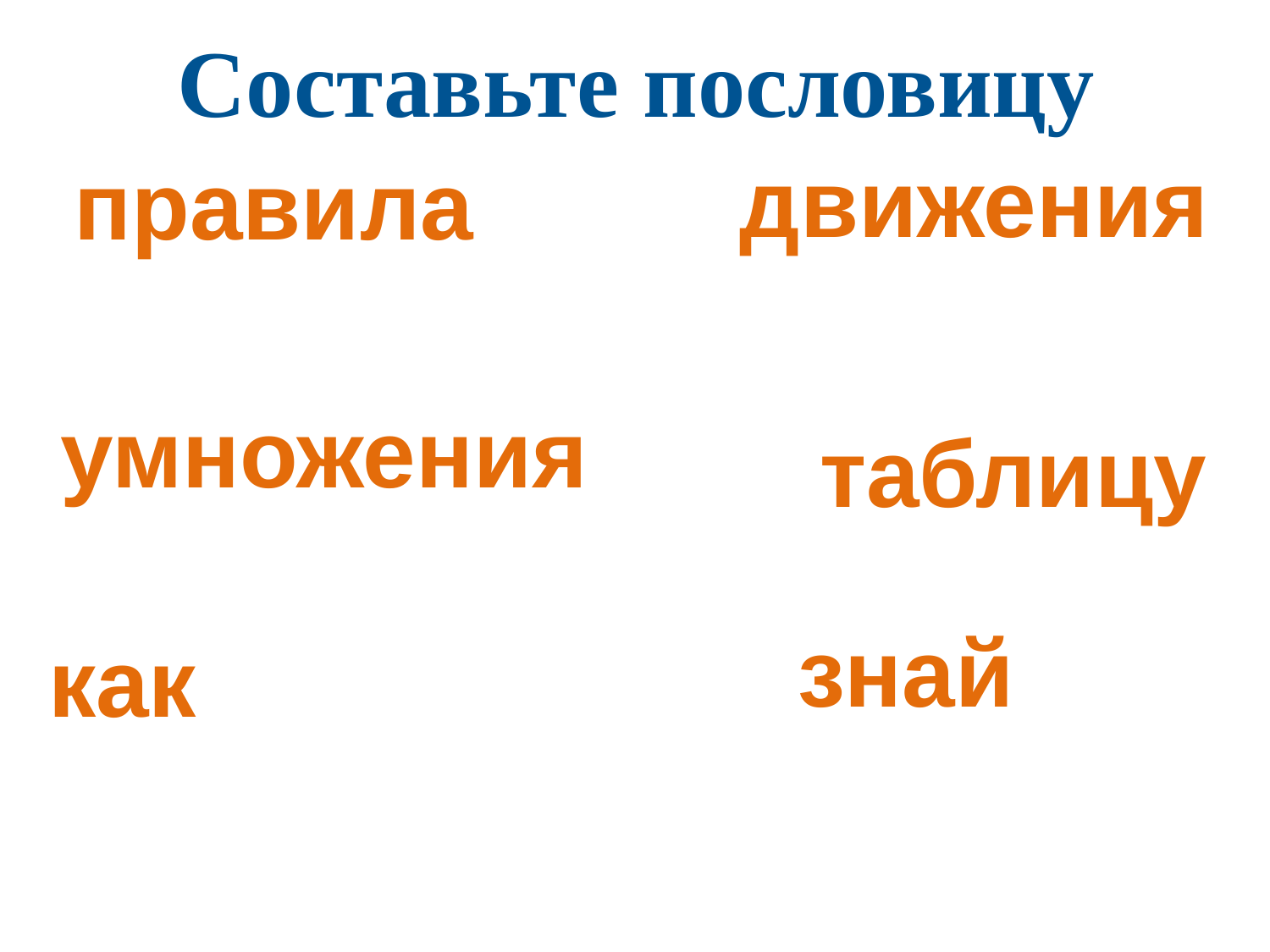

Составьте пословицу
движения
правила
умножения
таблицу
знай
как